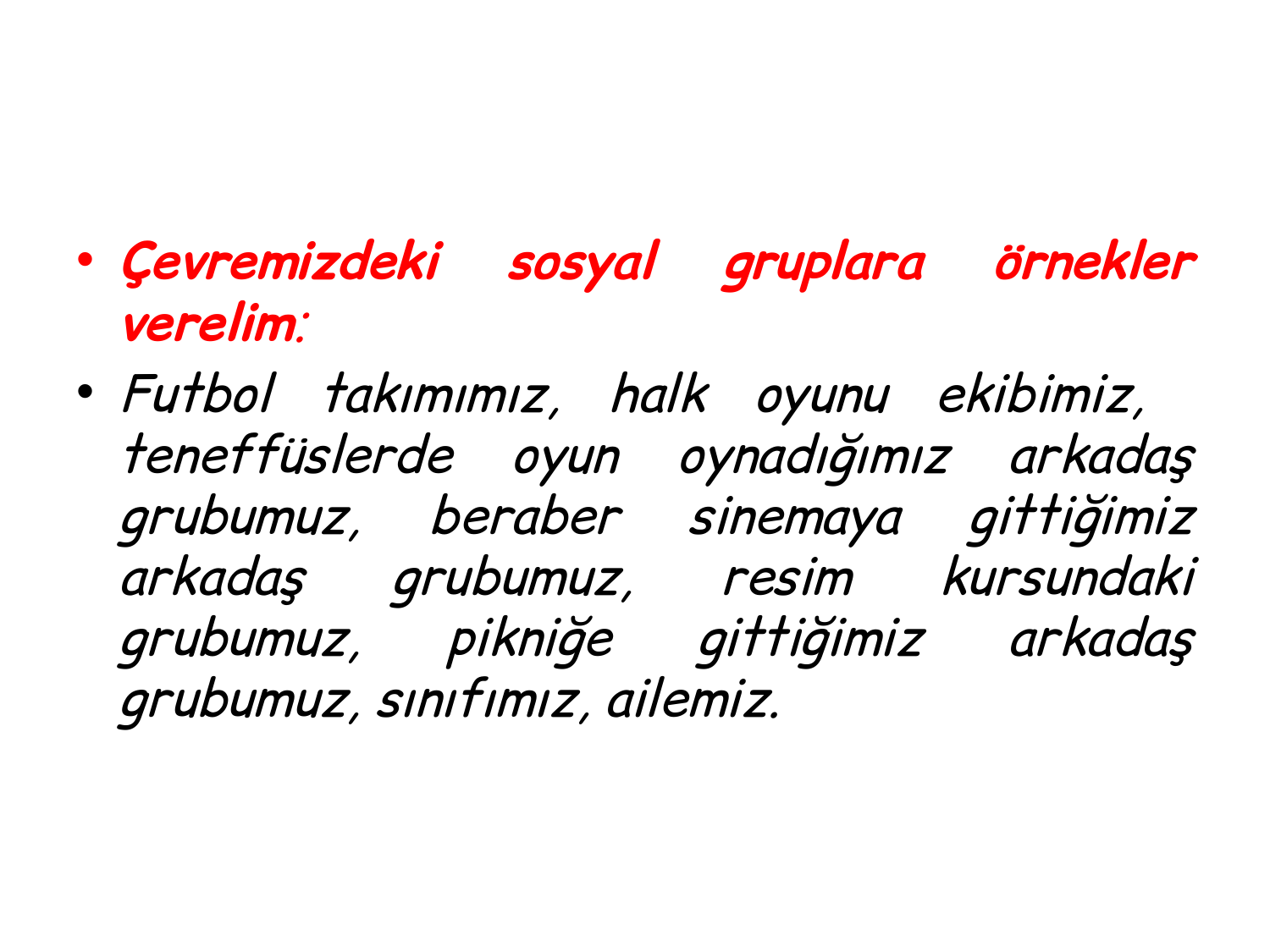

Çevremizdeki sosyal gruplara örnekler verelim:
Futbol takımımız, halk oyunu ekibimiz,  teneffüslerde oyun oynadığımız arkadaş grubumuz, beraber sinemaya gittiğimiz arkadaş grubumuz, resim kursundaki grubumuz, pikniğe gittiğimiz arkadaş grubumuz, sınıfımız, ailemiz.